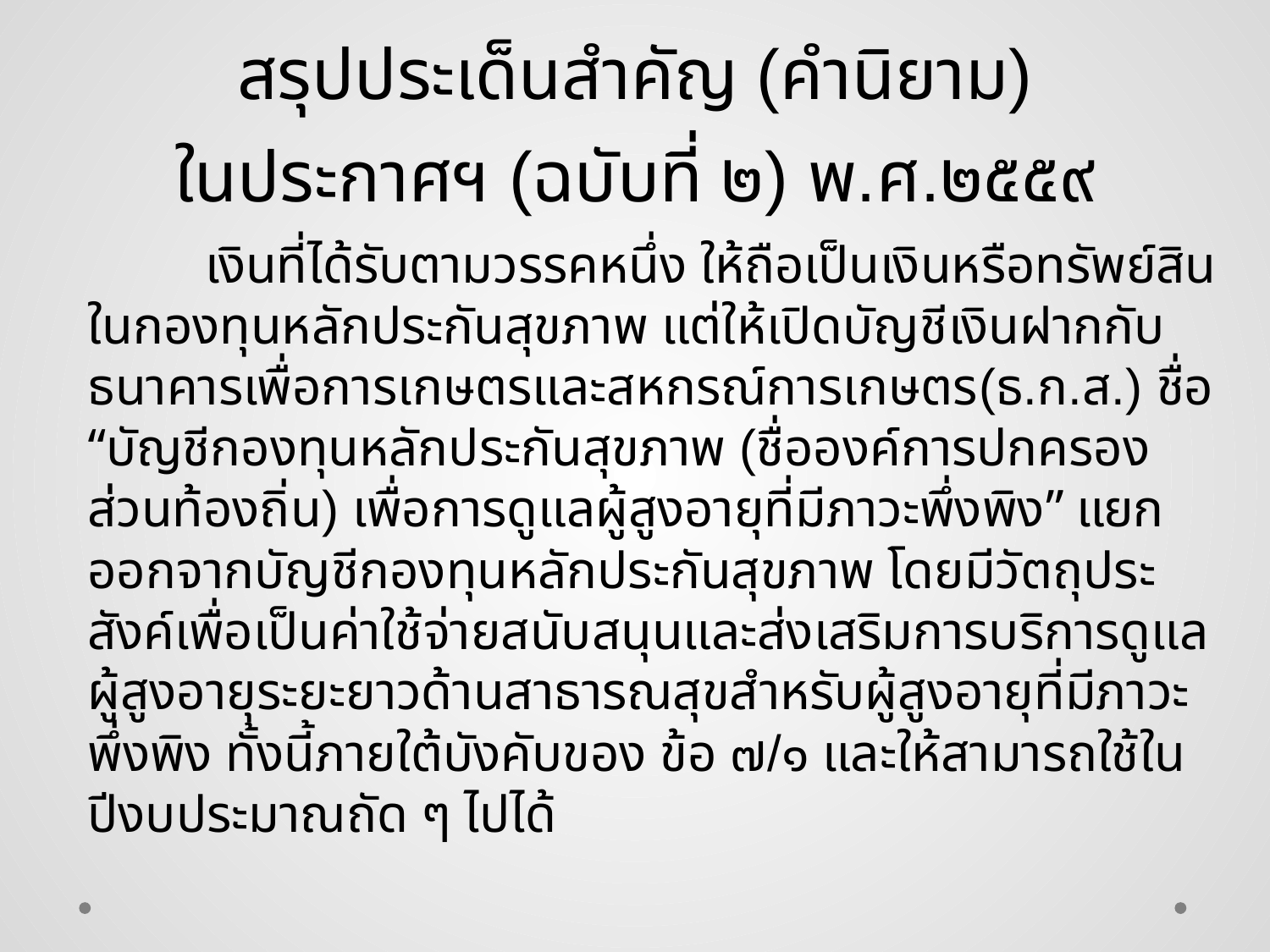

# สรุปประเด็นสำคัญ (คำนิยาม) ในประกาศฯ (ฉบับที่ ๒) พ.ศ.๒๕๕๙
         เงินที่ได้รับตามวรรคหนึ่ง ให้ถือเป็นเงินหรือทรัพย์สินในกองทุนหลักประกันสุขภาพ แต่ให้เปิดบัญชีเงินฝากกับธนาคารเพื่อการเกษตรและสหกรณ์การเกษตร(ธ.ก.ส.) ชื่อ “บัญชีกองทุนหลักประกันสุขภาพ (ชื่อองค์การปกครองส่วนท้องถิ่น) เพื่อการดูแลผู้สูงอายุที่มีภาวะพึ่งพิง” แยกออกจากบัญชีกองทุนหลักประกันสุขภาพ โดยมีวัตถุประสังค์เพื่อเป็นค่าใช้จ่ายสนับสนุนและส่งเสริมการบริการดูแลผู้สูงอายุระยะยาวด้านสาธารณสุขสำหรับผู้สูงอายุที่มีภาวะพึ่งพิง ทั้งนี้ภายใต้บังคับของ ข้อ ๗/๑ และให้สามารถใช้ในปีงบประมาณถัด ๆ ไปได้